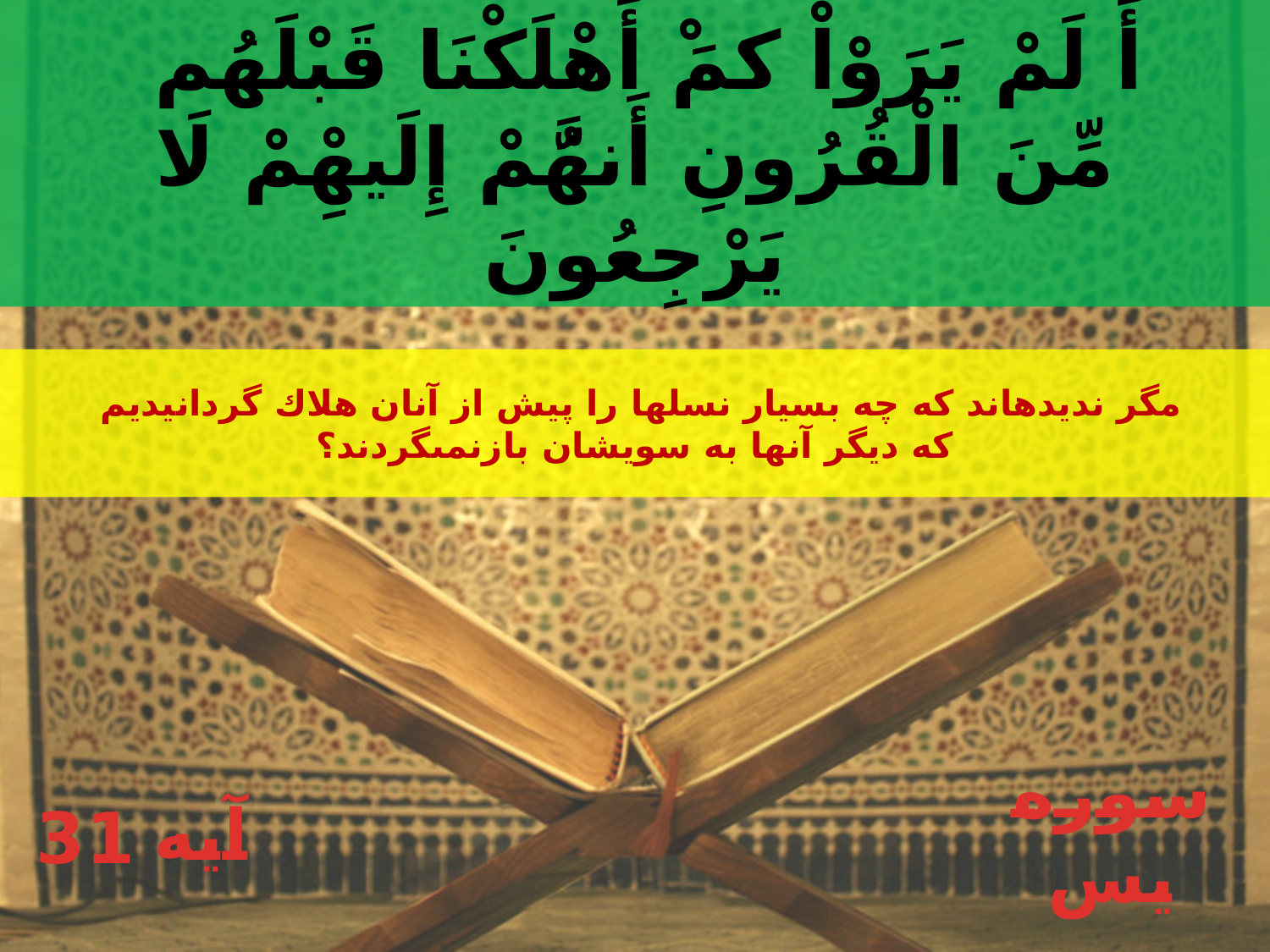

أَ لَمْ يَرَوْاْ كمَ‏ْ أَهْلَكْنَا قَبْلَهُم
مِّنَ الْقُرُونِ أَنهَُّمْ إِلَيهِْمْ لَا يَرْجِعُونَ
مگر نديده‏اند كه چه بسيار نسلها را پيش از آنان هلاك گردانيديم
كه ديگر آنها به سويشان بازنمى‏گردند؟
31